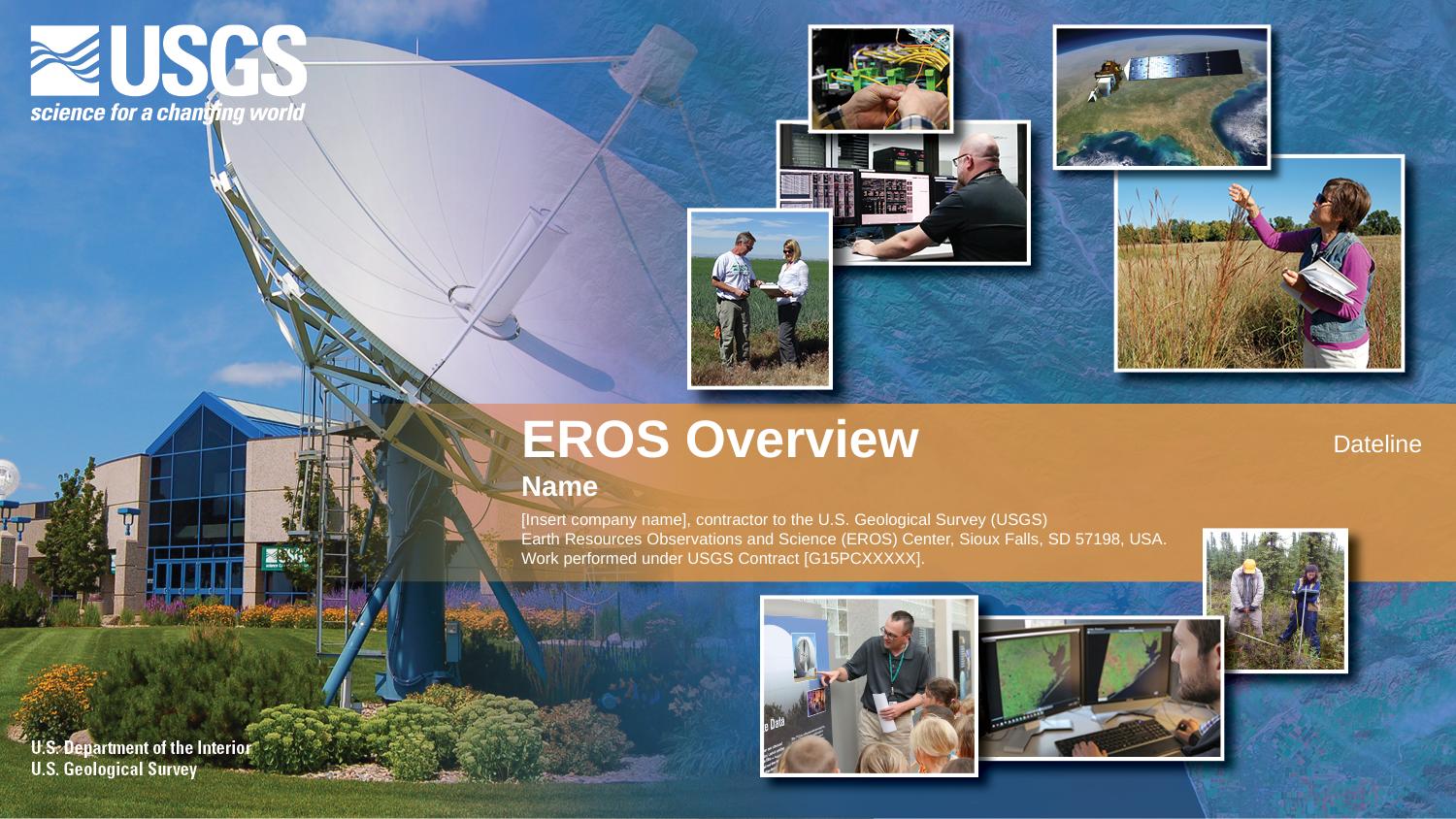

EROS Overview
Name
[Insert company name], contractor to the U.S. Geological Survey (USGS)
Earth Resources Observations and Science (EROS) Center, Sioux Falls, SD 57198, USA.
Work performed under USGS Contract [G15PCXXXXX].
Dateline